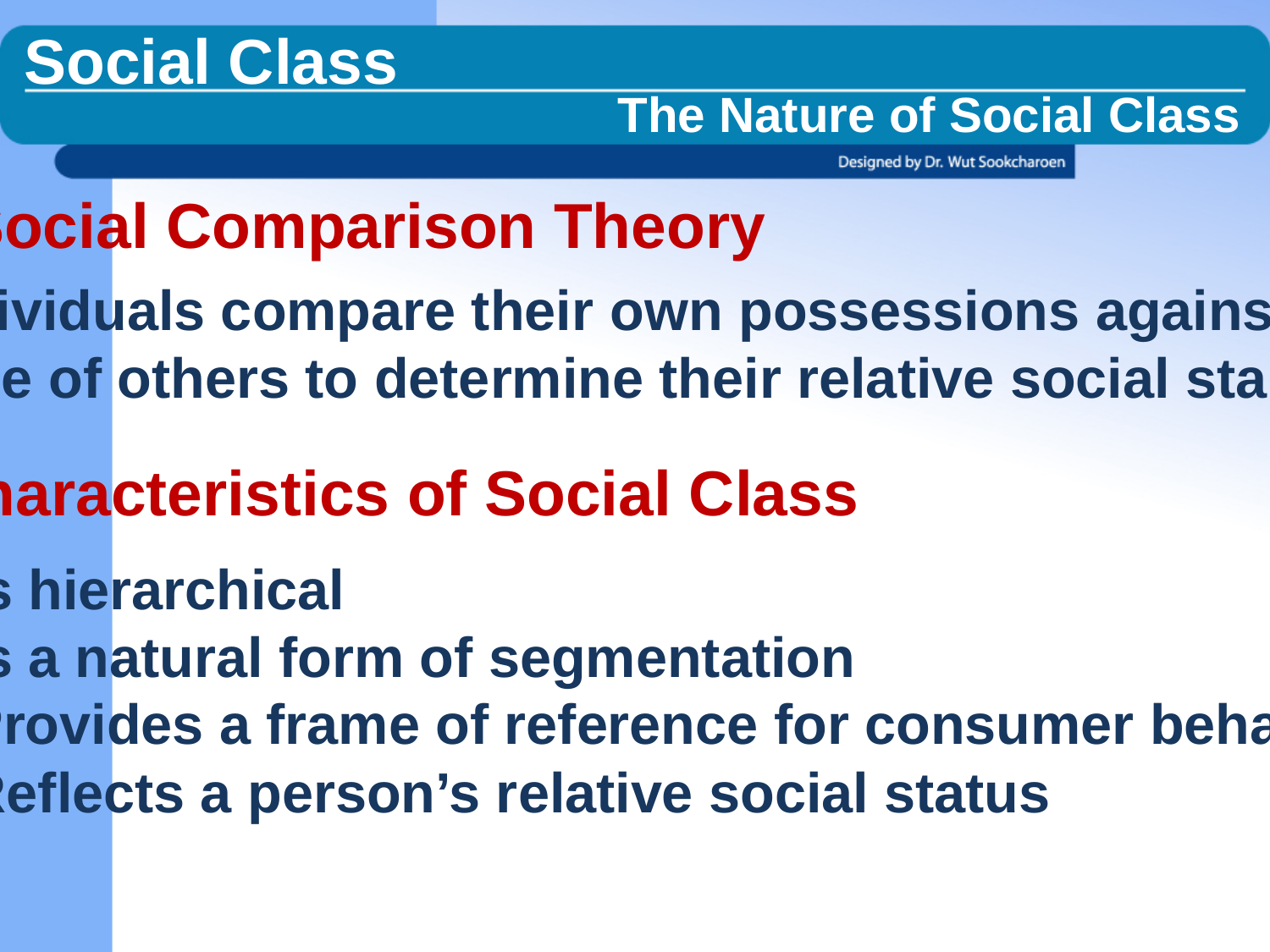

Social Class
The Nature of Social Class
Social Comparison Theory
“Individuals compare their own possessions against
those of others to determine their relative social standing”
Characteristics of Social Class
 Is hierarchical
 Is a natural form of segmentation
 Provides a frame of reference for consumer behaviour
 Reflects a person’s relative social status